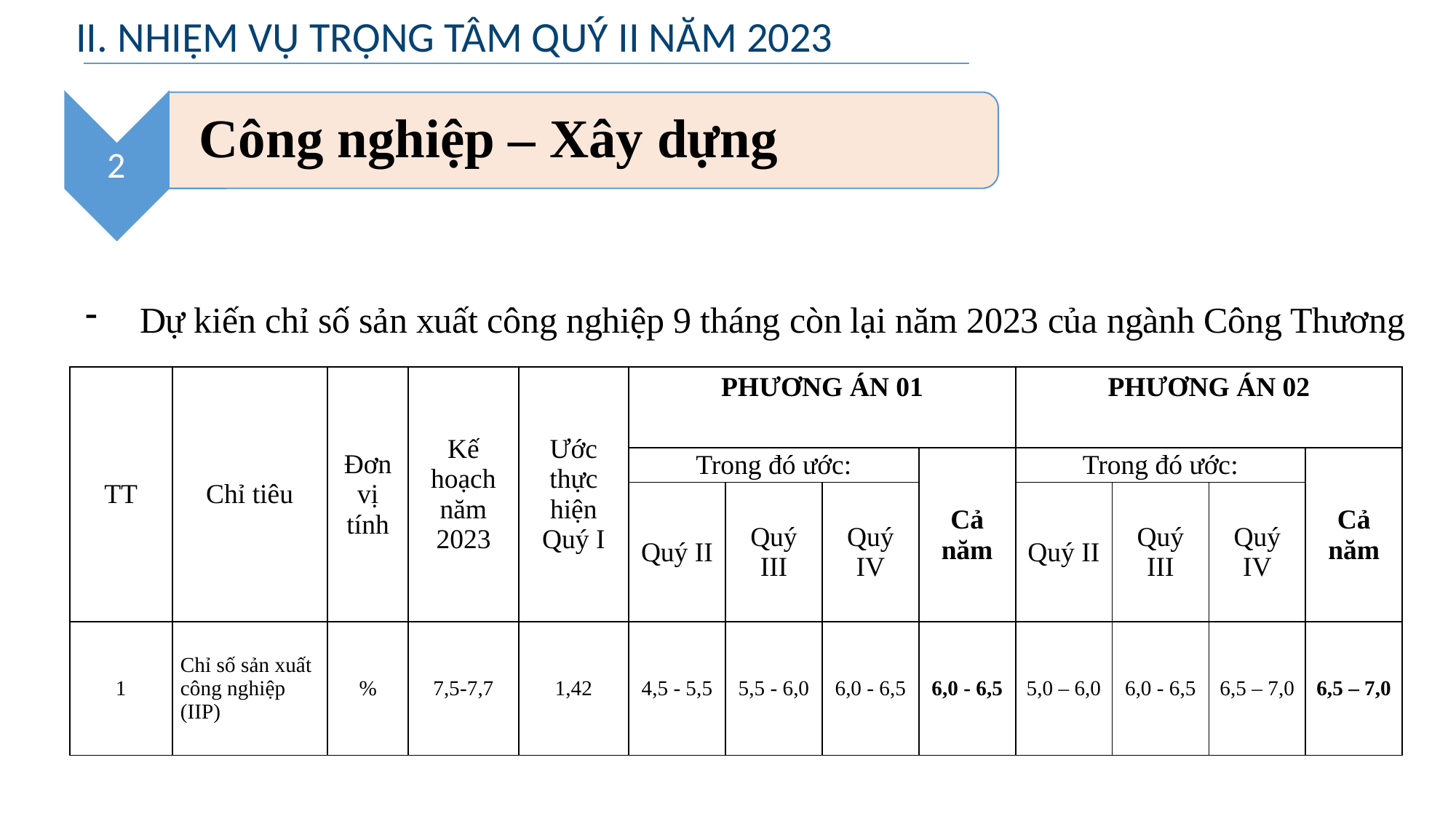

II. NHIỆM VỤ TRỌNG TÂM QUÝ II NĂM 2023

2
Công nghiệp – Xây dựng
Dự kiến chỉ số sản xuất công nghiệp 9 tháng còn lại năm 2023 của ngành Công Thương
| TT | Chỉ tiêu | Đơn vị tính | Kế hoạch năm 2023 | Ước thực hiện Quý I | PHƯƠNG ÁN 01 |  |  |  | PHƯƠNG ÁN 02 |  |  |  |
| --- | --- | --- | --- | --- | --- | --- | --- | --- | --- | --- | --- | --- |
|  |  |  |  |  | Trong đó ước: |  |  | Cả năm | Trong đó ước: |  |  | Cả năm |
|  |  |  |  |  | Quý II | Quý III | Quý IV |  | Quý II | Quý III | Quý IV |  |
| 1 | Chỉ số sản xuất công nghiệp (IIP) | % | 7,5-7,7 | 1,42 | 4,5 - 5,5 | 5,5 - 6,0 | 6,0 - 6,5 | 6,0 - 6,5 | 5,0 – 6,0 | 6,0 - 6,5 | 6,5 – 7,0 | 6,5 – 7,0 |